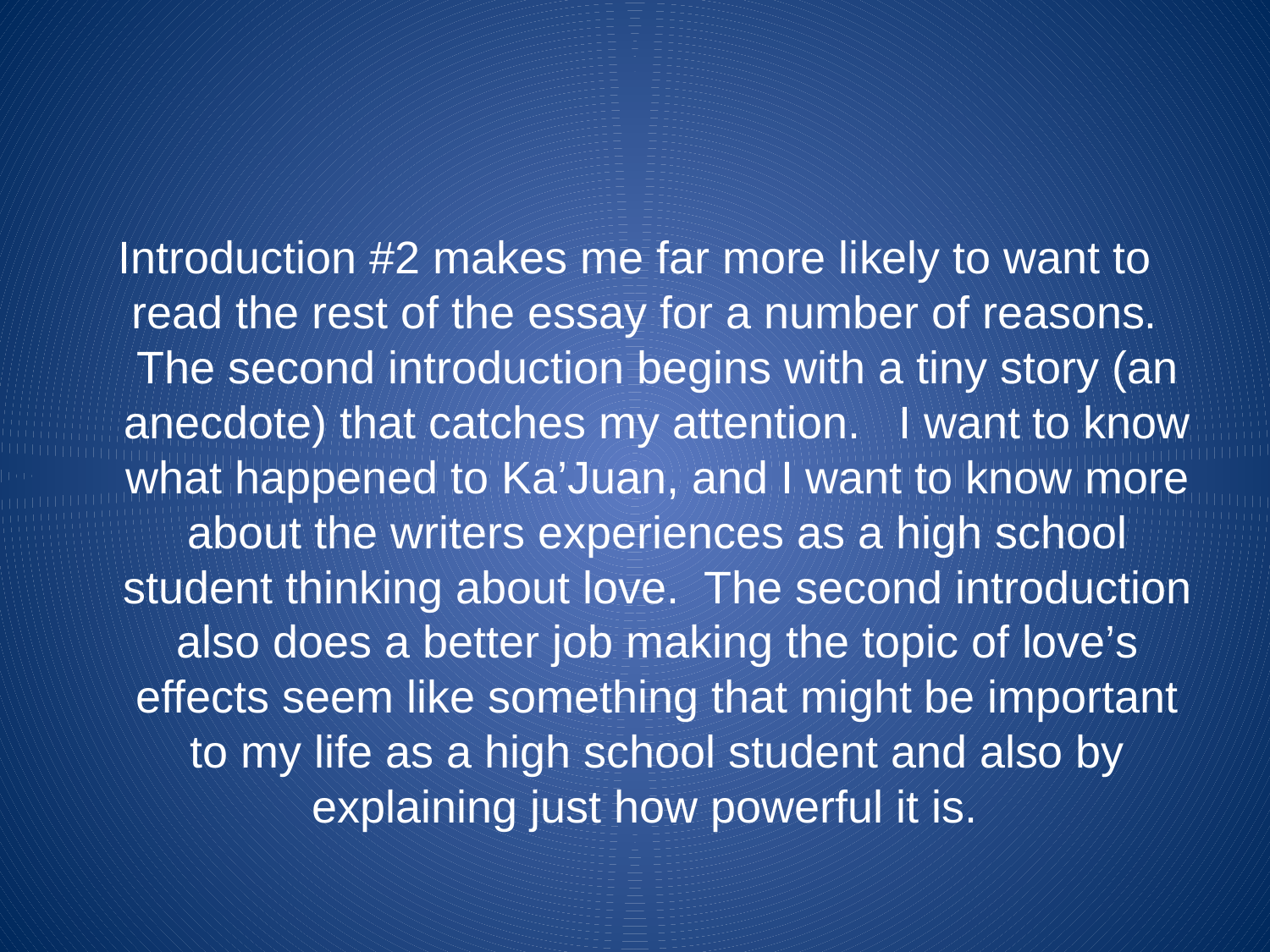

#
Introduction #2 makes me far more likely to want to read the rest of the essay for a number of reasons.   The second introduction begins with a tiny story (an anecdote) that catches my attention.   I want to know what happened to Ka’Juan, and I want to know more about the writers experiences as a high school student thinking about love.  The second introduction also does a better job making the topic of love’s effects seem like something that might be important to my life as a high school student and also by explaining just how powerful it is.